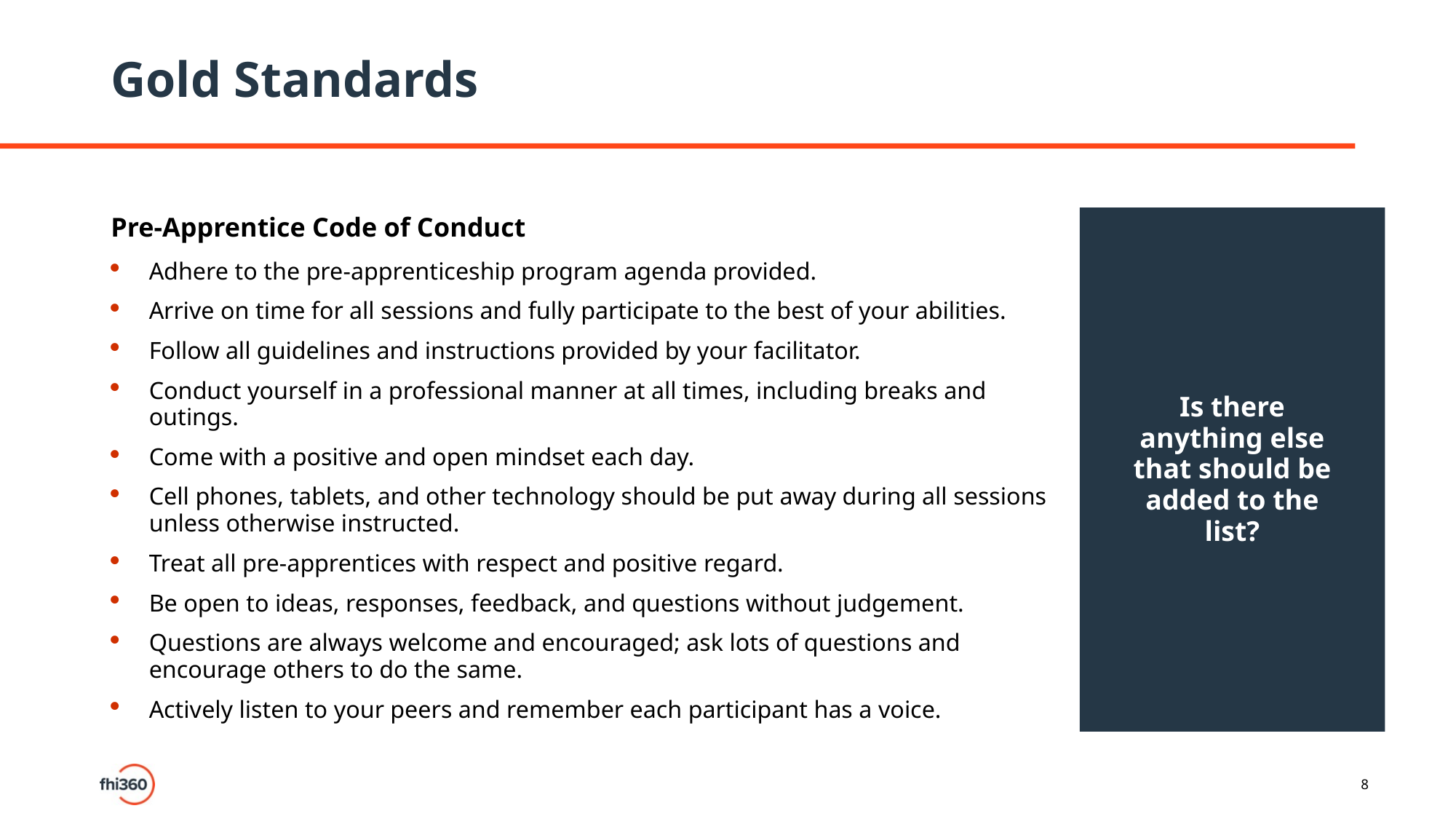

# Gold Standards
Pre-Apprentice Code of Conduct
Adhere to the pre-apprenticeship program agenda provided.
Arrive on time for all sessions and fully participate to the best of your abilities.
Follow all guidelines and instructions provided by your facilitator.
Conduct yourself in a professional manner at all times, including breaks and outings.
Come with a positive and open mindset each day.
Cell phones, tablets, and other technology should be put away during all sessions unless otherwise instructed.
Treat all pre-apprentices with respect and positive regard.
Be open to ideas, responses, feedback, and questions without judgement.
Questions are always welcome and encouraged; ask lots of questions and encourage others to do the same.
Actively listen to your peers and remember each participant has a voice.
Is there anything else that should be added to the list?